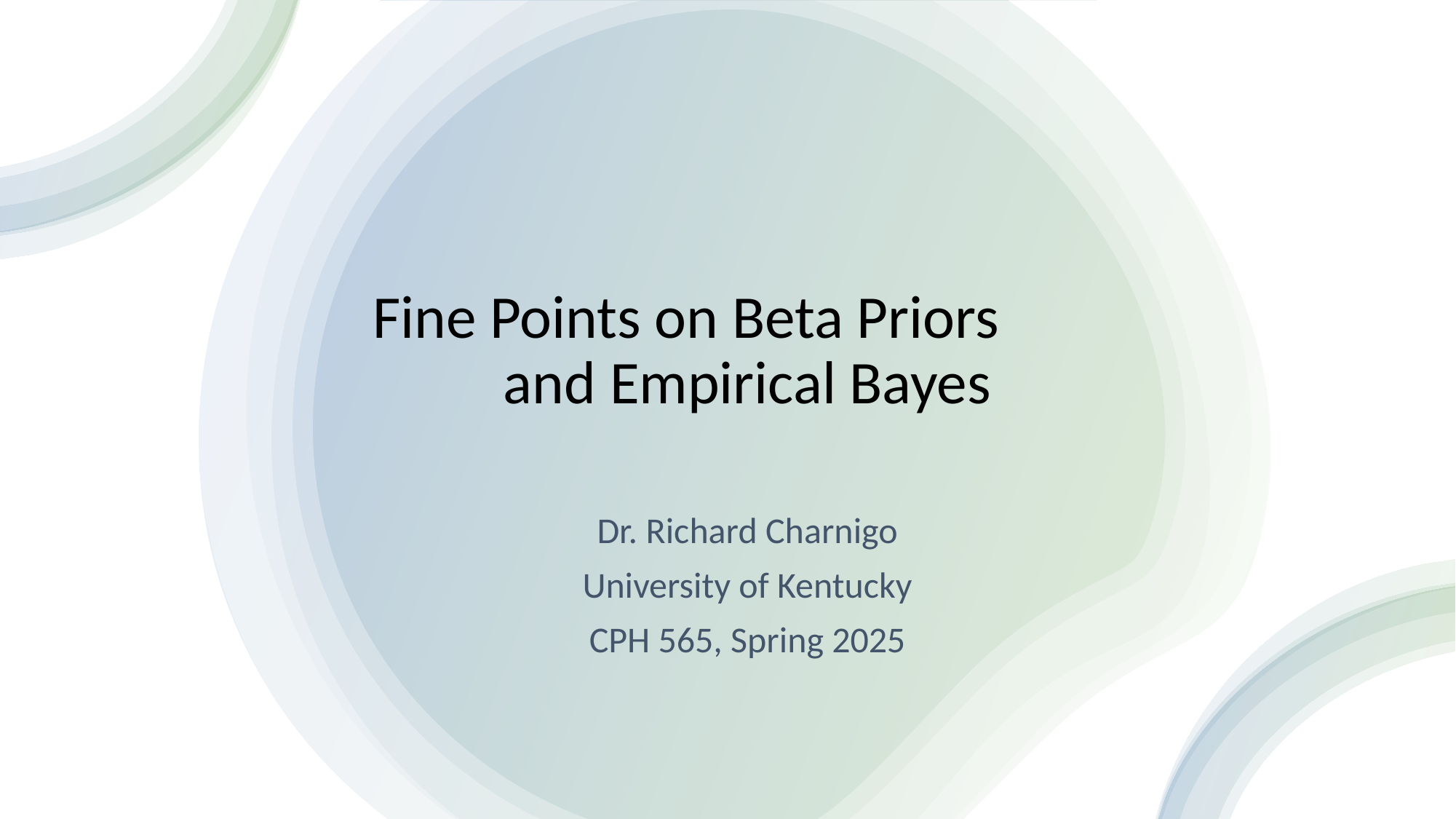

# Fine Points on Beta Priors          and Empirical Bayes

Dr. Richard Charnigo
University of Kentucky
CPH 565, Spring 2025